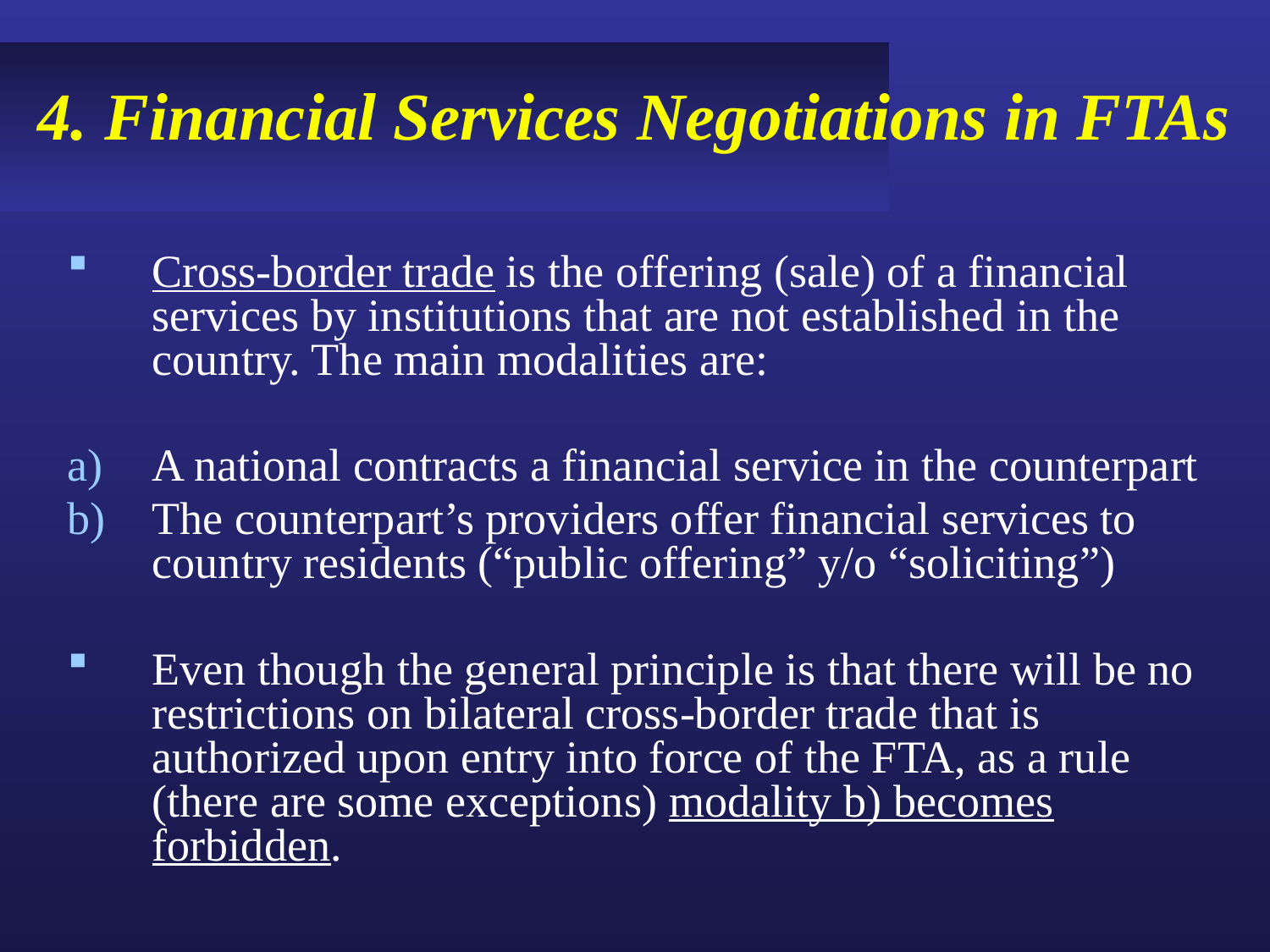

# 4. Financial Services Negotiations in FTAs

Cross-border trade is the offering (sale) of a financial services by institutions that are not established in the country. The main modalities are:

A national contracts a financial service in the counterpart
The counterpart’s providers offer financial services to country residents (“public offering” y/o “soliciting”)

Even though the general principle is that there will be no restrictions on bilateral cross-border trade that is authorized upon entry into force of the FTA, as a rule (there are some exceptions) modality b) becomes forbidden.